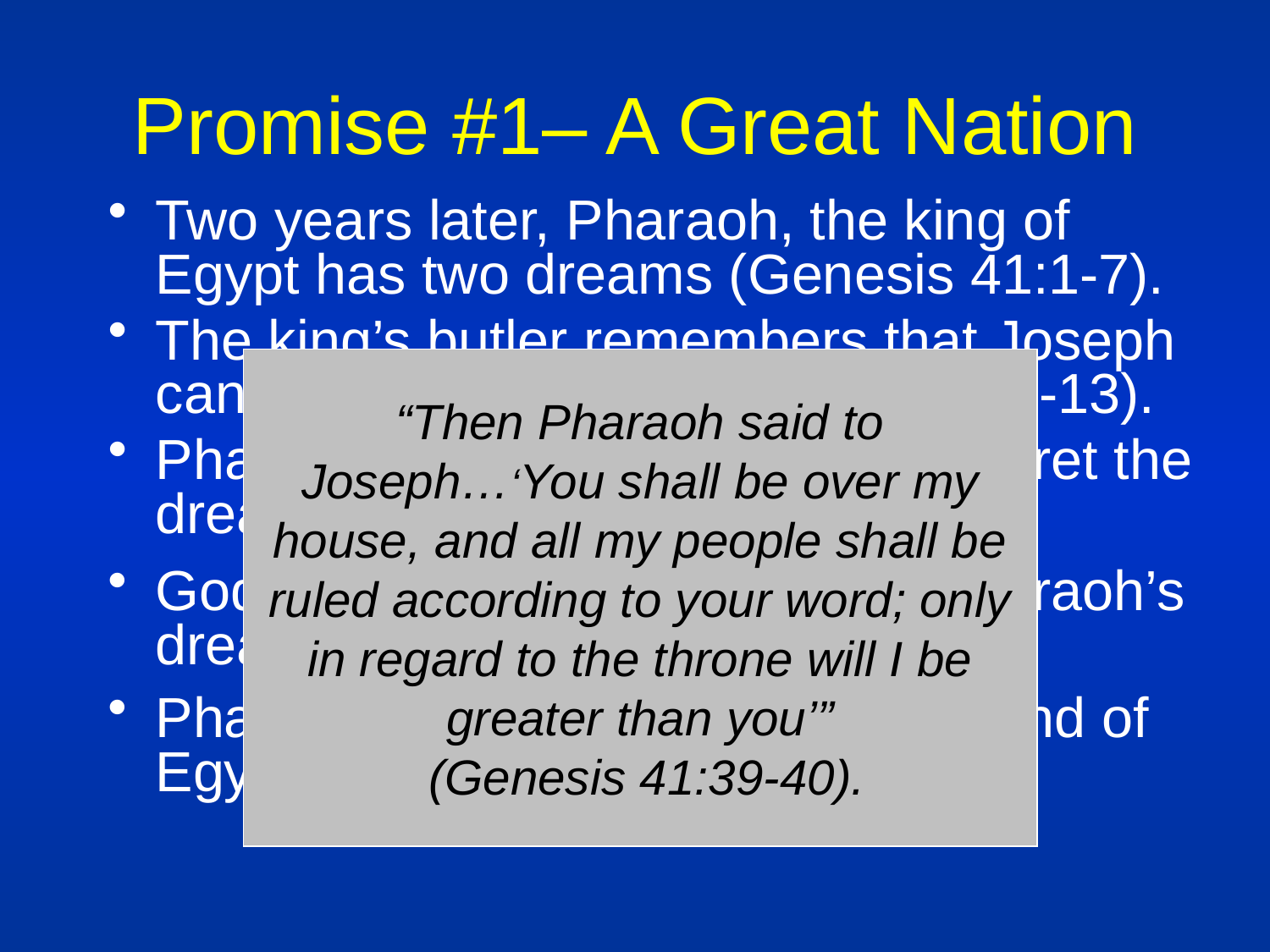

# Promise #1– A Great Nation
Two years later, Pharaoh, the king of Egypt has two dreams (Genesis 41:1-7).
The king’s butler remembers that Joseph can interpret dreams (Genesis 41:9-13).
Pharaoh sends for Joseph to interpret the dreams (Genesis 41:14-15).
“Then Pharaoh said to Joseph…‘You shall be over my house, and all my people shall be ruled according to your word; only in regard to the throne will I be greater than you’”
 (Genesis 41:39-40).
God allows Joseph to interpret Pharaoh’s dreams (Genesis 41:28-30).
Pharaoh places Joseph over the land of Egypt to prepare for the famine!